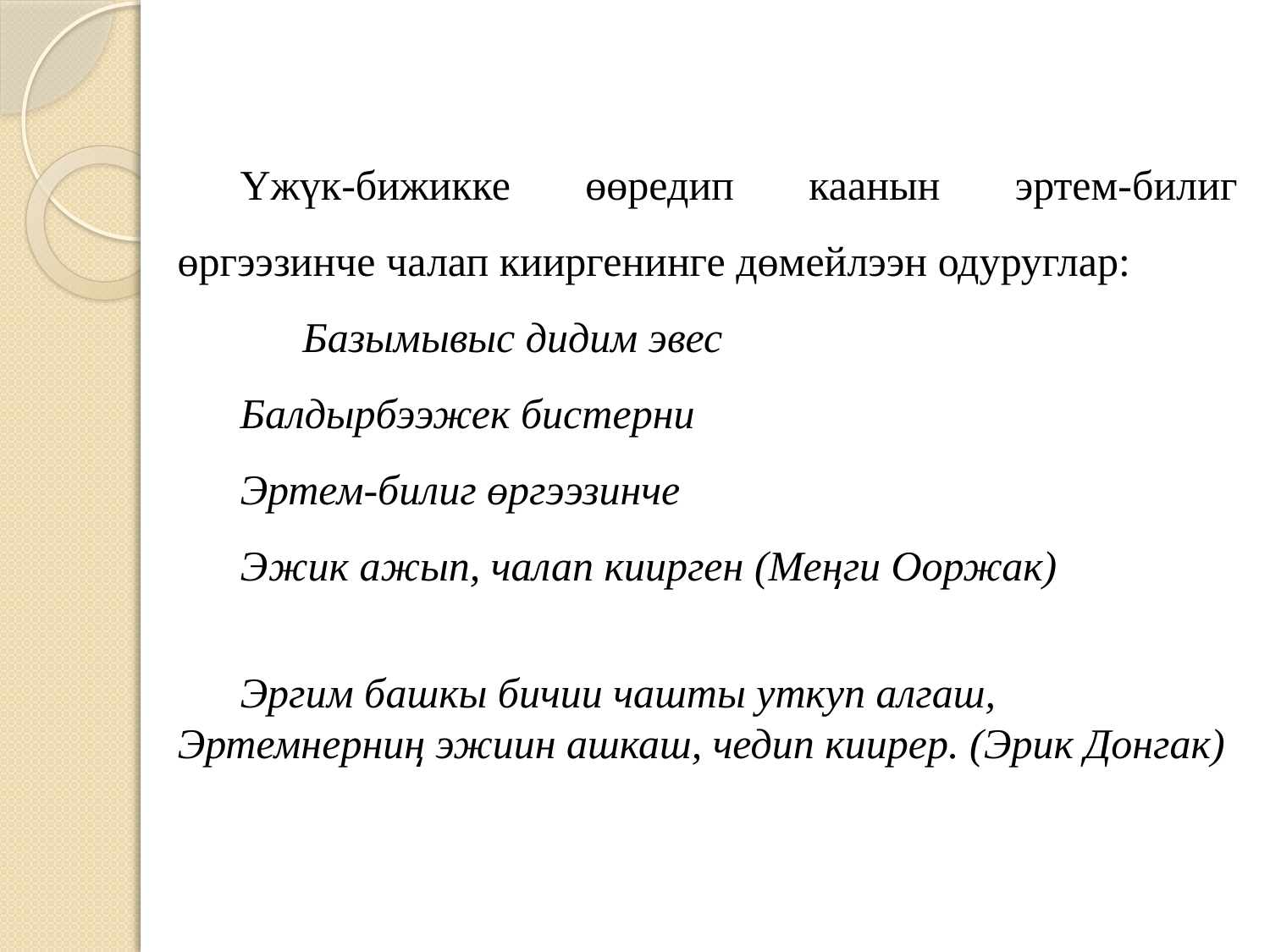

Үжүк-бижикке өөредип каанын эртем-билиг өргээзинче чалап кииргенинге дөмейлээн одуруглар:
Базымывыс дидим эвес
Балдырбээжек бистерни
Эртем-билиг өргээзинче
Эжик ажып, чалап киирген (Меӊги Ооржак)

Эргим башкы бичии чашты уткуп алгаш,
Эртемнерниң эжиин ашкаш, чедип киирер. (Эрик Донгак)